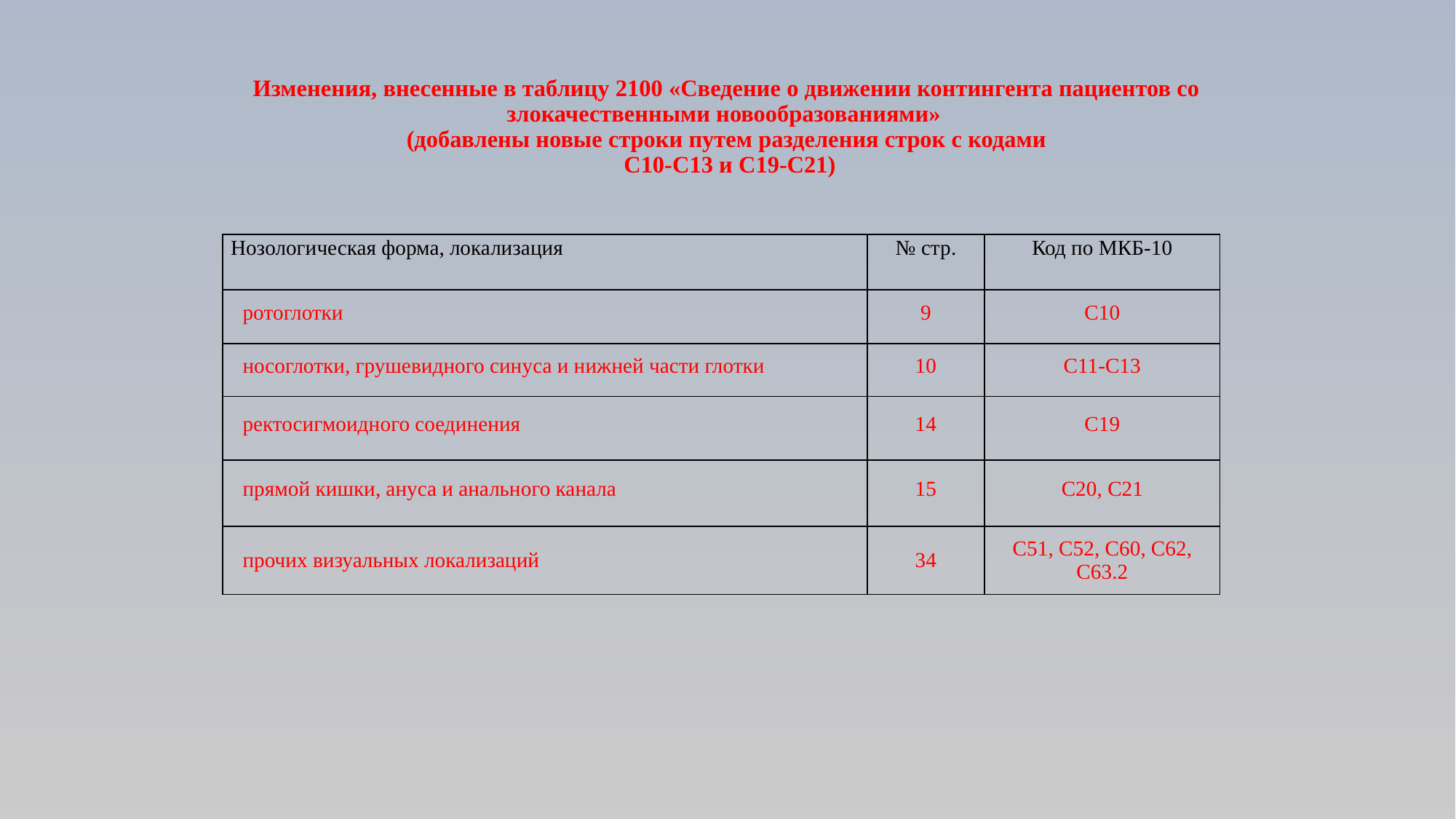

# Изменения, внесенные в таблицу 2100 «Сведение о движении контингента пациентов со злокачественными новообразованиями» (добавлены новые строки путем разделения строк с кодами С10-С13 и С19-С21)
| Нозологическая форма, локализация | № стр. | Код по МКБ-10 |
| --- | --- | --- |
| ротоглотки | 9 | С10 |
| носоглотки, грушевидного синуса и нижней части глотки | 10 | С11-С13 |
| ректосигмоидного соединения | 14 | С19 |
| прямой кишки, ануса и анального канала | 15 | С20, С21 |
| прочих визуальных локализаций | 34 | С51, С52, С60, С62, С63.2 |